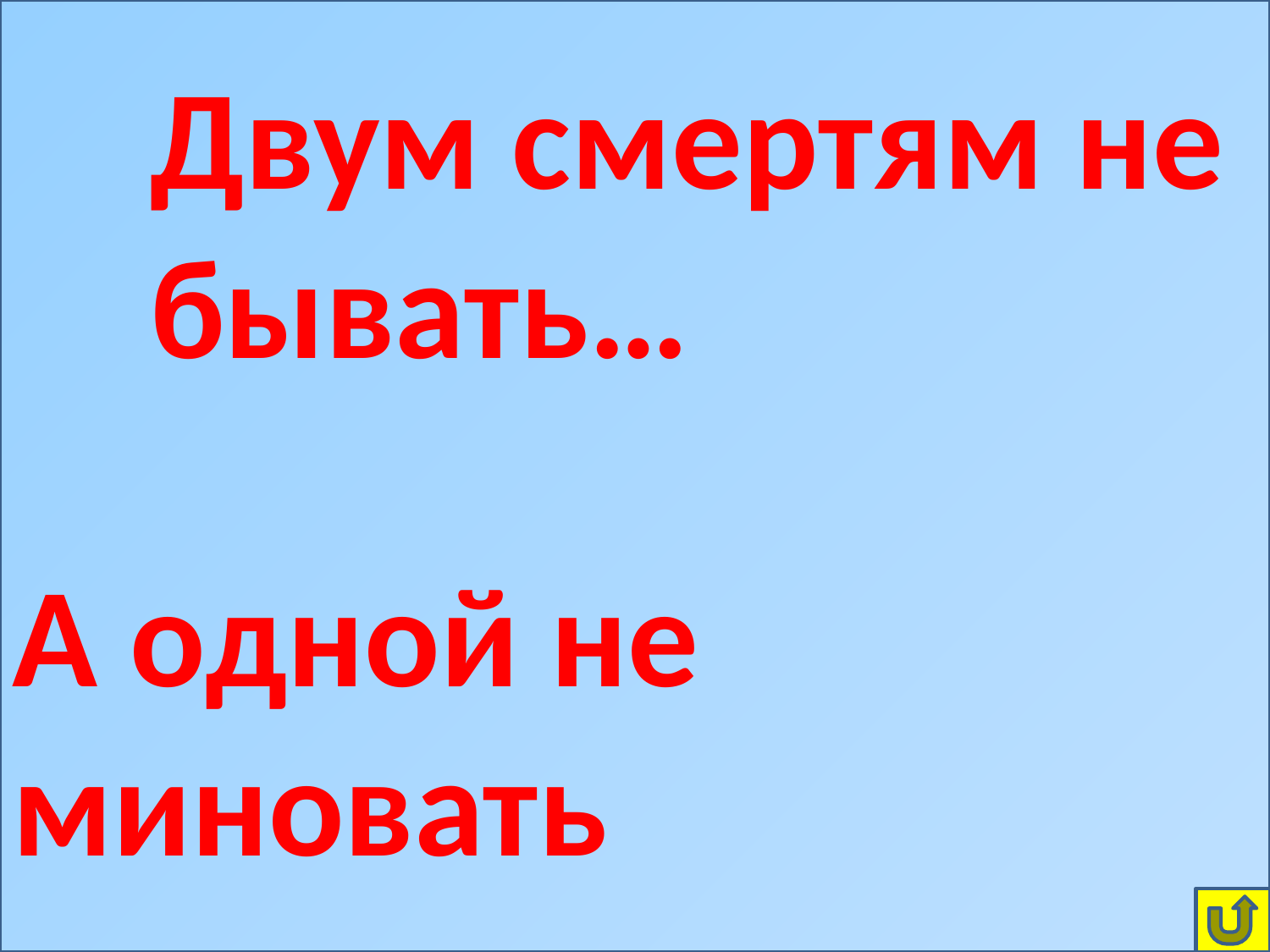

Двум смертям не бывать…
А одной не миновать